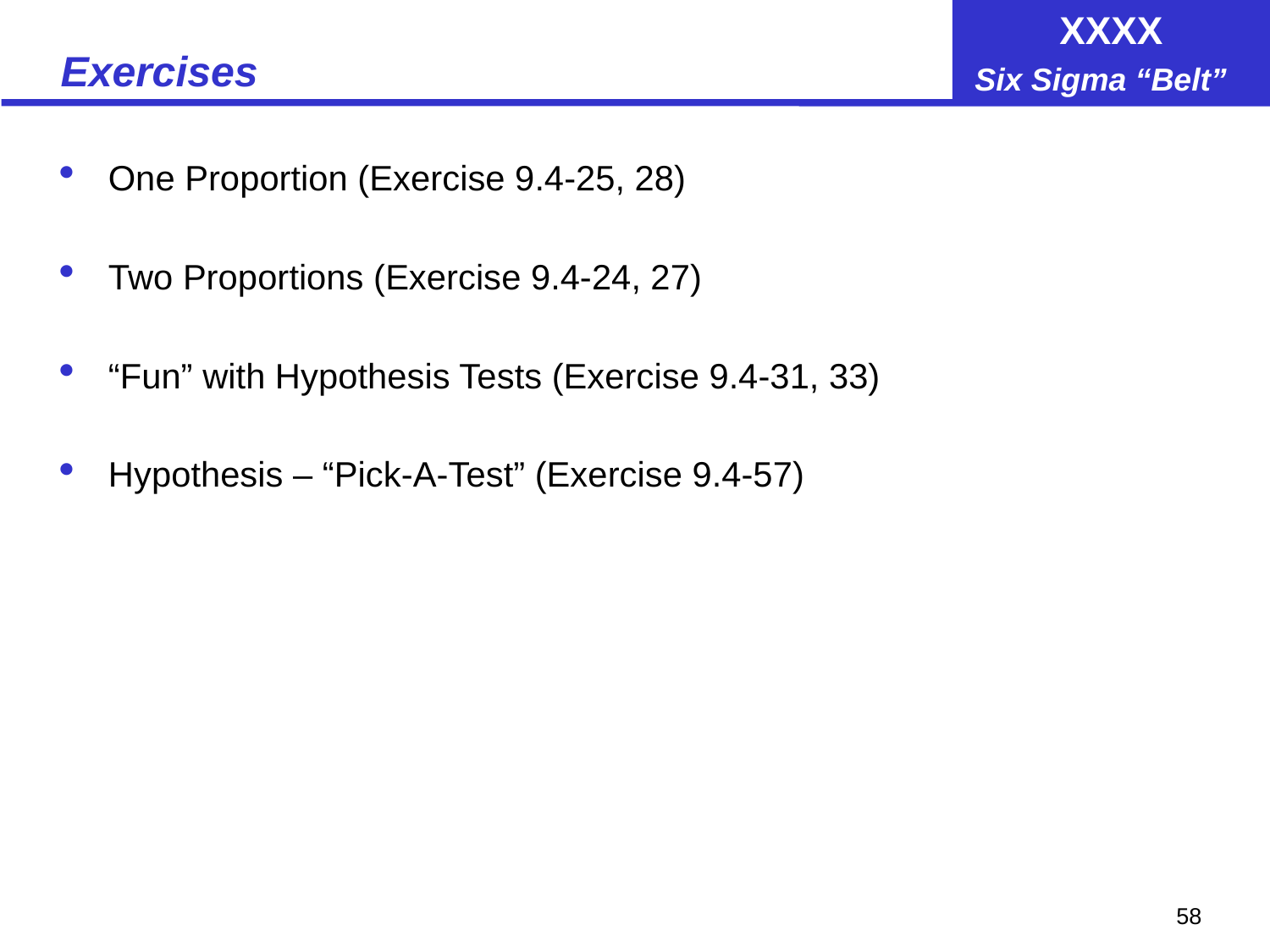

# Exercises
One Proportion (Exercise 9.4-25, 28)

Two Proportions (Exercise 9.4-24, 27)

“Fun” with Hypothesis Tests (Exercise 9.4-31, 33)

Hypothesis – “Pick-A-Test” (Exercise 9.4-57)